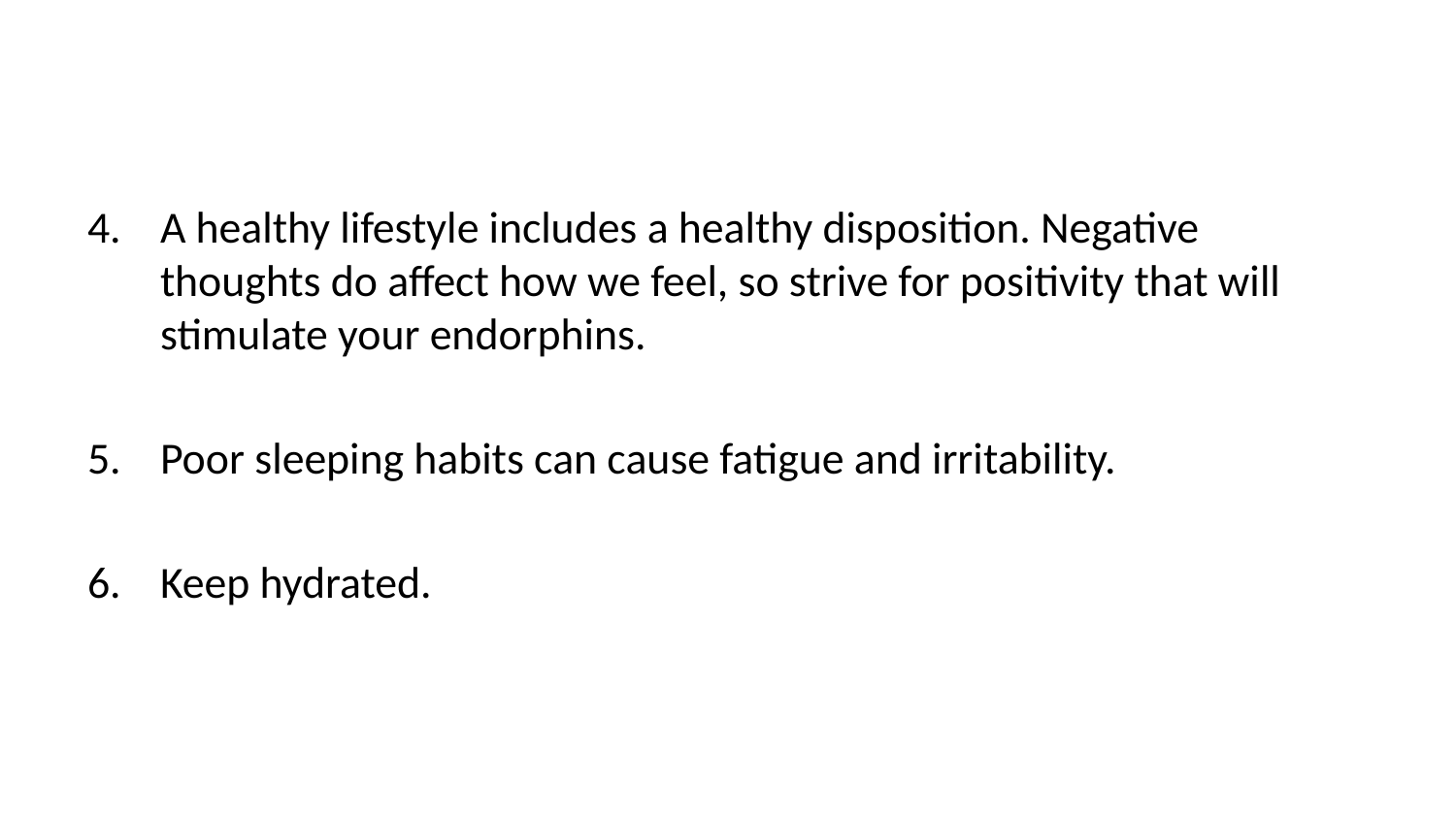

A healthy lifestyle includes a healthy disposition. Negative thoughts do affect how we feel, so strive for positivity that will stimulate your endorphins.

Poor sleeping habits can cause fatigue and irritability.

Keep hydrated.